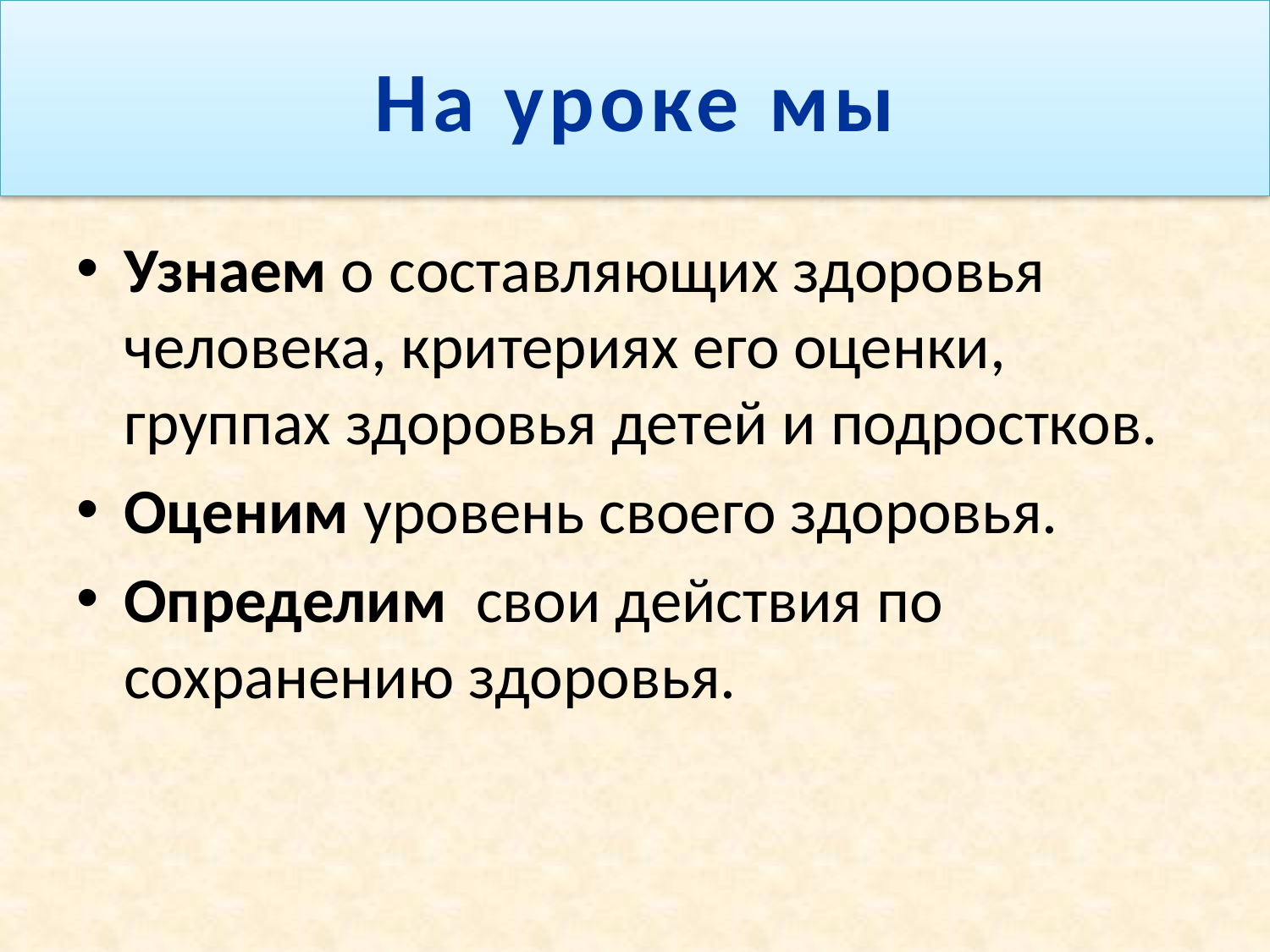

# На уроке мы
Узнаем о составля­ющих здоровья человека, критериях его оценки, группах здоровья детей и подростков.
Оценим уровень своего здоровья.
Определим  свои действия по сохранению здоровья.